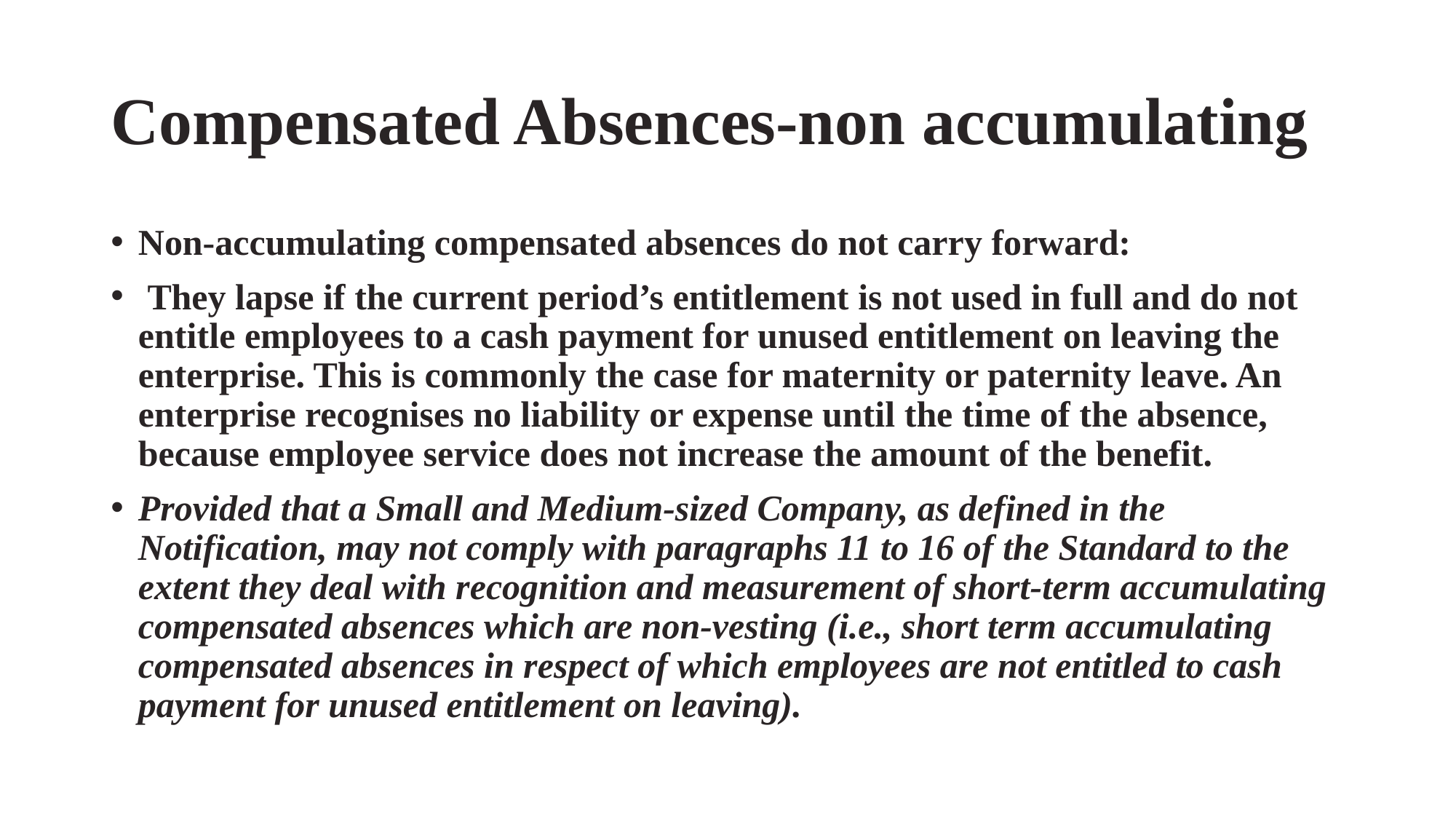

# Compensated Absences-non accumulating
Non-accumulating compensated absences do not carry forward:
 They lapse if the current period’s entitlement is not used in full and do not entitle employees to a cash payment for unused entitlement on leaving the enterprise. This is commonly the case for maternity or paternity leave. An enterprise recognises no liability or expense until the time of the absence, because employee service does not increase the amount of the benefit.
Provided that a Small and Medium-sized Company, as defined in the Notification, may not comply with paragraphs 11 to 16 of the Standard to the extent they deal with recognition and measurement of short-term accumulating compensated absences which are non-vesting (i.e., short term accumulating compensated absences in respect of which employees are not entitled to cash payment for unused entitlement on leaving).